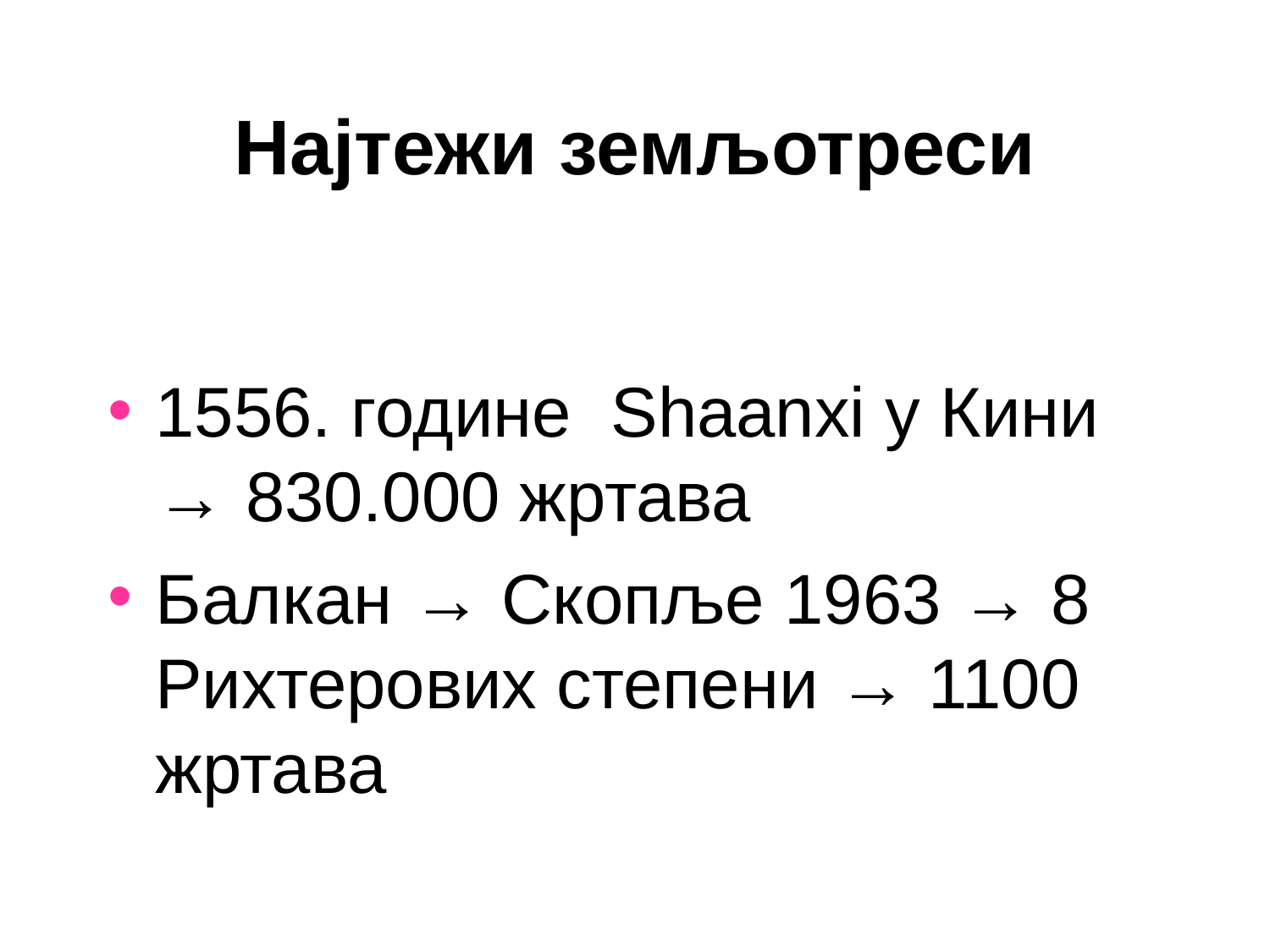

# Најтежи земљотреси

1556. године  Shaanxi у Кини → 830.000 жртава
Балкан → Скопље 1963 → 8 Рихтерових степени → 1100 жртава